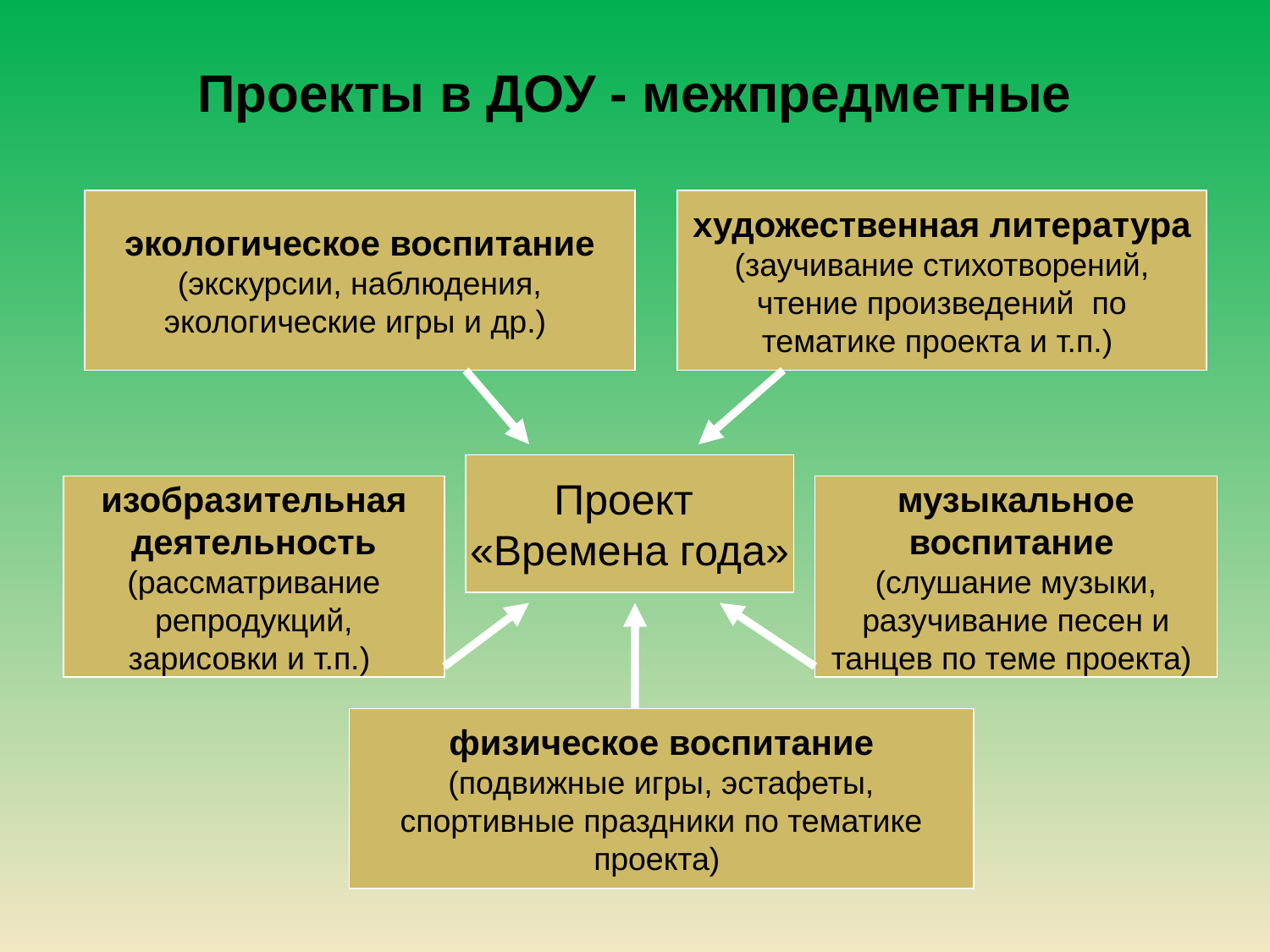

# Проекты в ДОУ - межпредметные

экологическое воспитание (экскурсии, наблюдения, экологические игры и др.)
художественная литература (заучивание стихотворений, чтение произведений  по тематике проекта и т.п.)

Проект
«Времена года»
изобразительная деятельность (рассматривание репродукций, зарисовки и т.п.)
музыкальное воспитание
(слушание музыки, разучивание песен и танцев по теме проекта)

физическое воспитание (подвижные игры, эстафеты, спортивные праздники по тематике проекта)